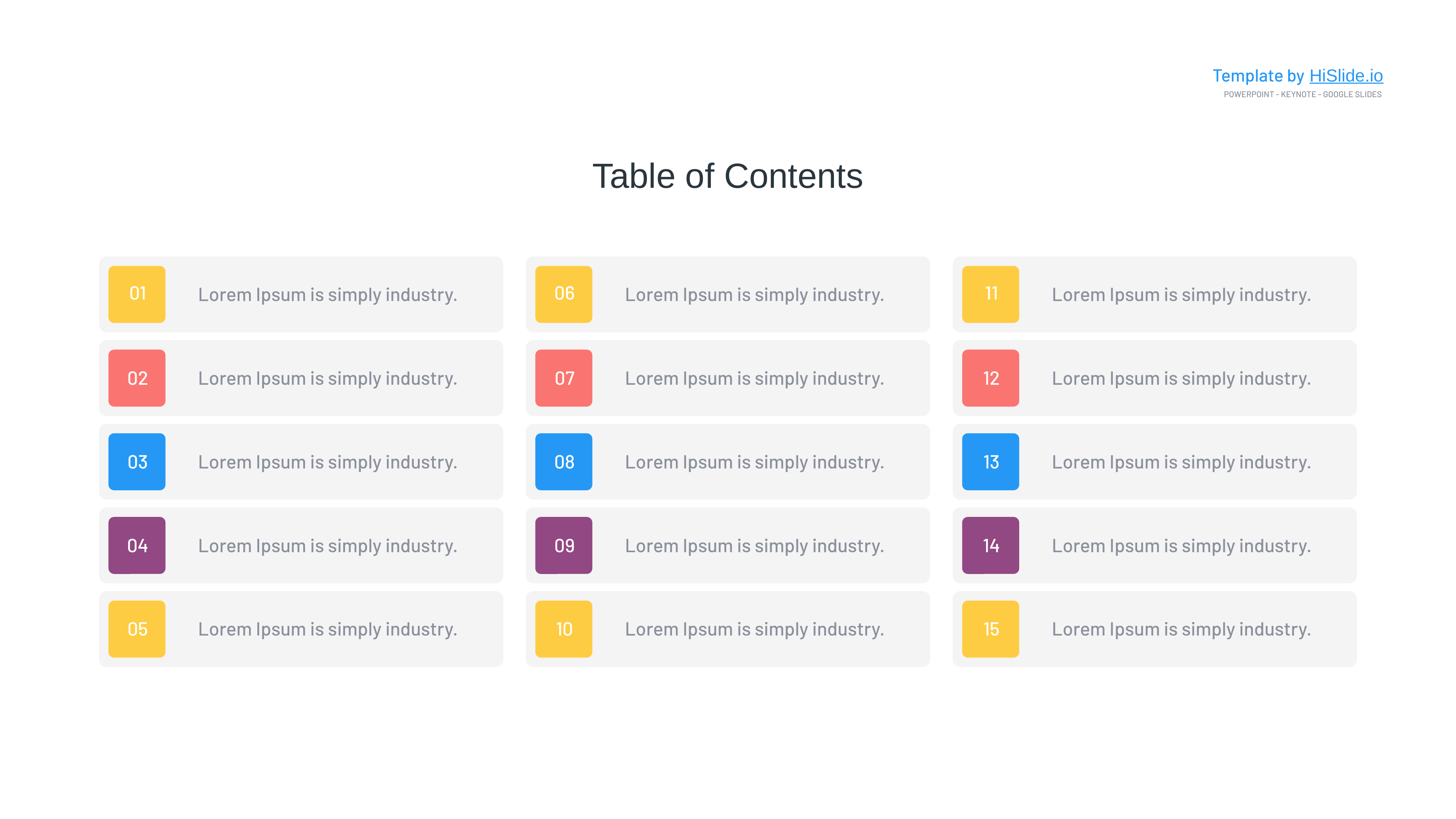

Template by HiSlide.io
PowerPoint - Keynote - Google Slides
Table of Contents

01
06
11
Lorem Ipsum is simply industry.
Lorem Ipsum is simply industry.
Lorem Ipsum is simply industry.

02
Lorem Ipsum is simply industry.
07
Lorem Ipsum is simply industry.
12
Lorem Ipsum is simply industry.

03
Lorem Ipsum is simply industry.
08
Lorem Ipsum is simply industry.
13
Lorem Ipsum is simply industry.

04
Lorem Ipsum is simply industry.
09
Lorem Ipsum is simply industry.
14
Lorem Ipsum is simply industry.

05
Lorem Ipsum is simply industry.
10
Lorem Ipsum is simply industry.
15
Lorem Ipsum is simply industry.